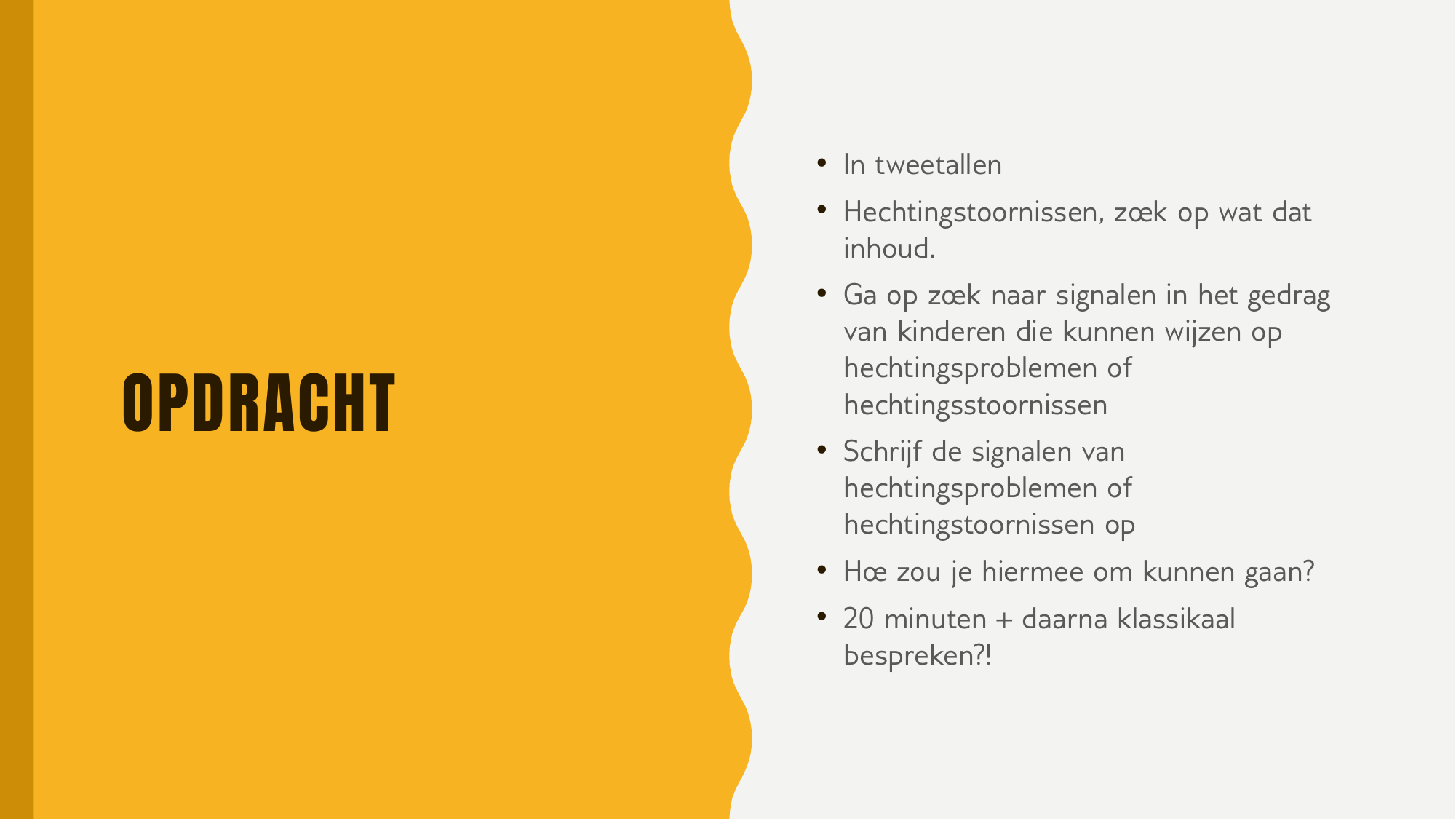

In tweetallen
Hechtingstoornissen, zoek op wat dat inhoud.
Ga op zoek naar signalen in het gedrag van kinderen die kunnen wijzen op hechtingsproblemen of hechtingsstoornissen
Schrijf de signalen van hechtingsproblemen of hechtingstoornissen op
Hoe zou je hiermee om kunnen gaan?
20 minuten + daarna klassikaal bespreken?!
# Opdracht